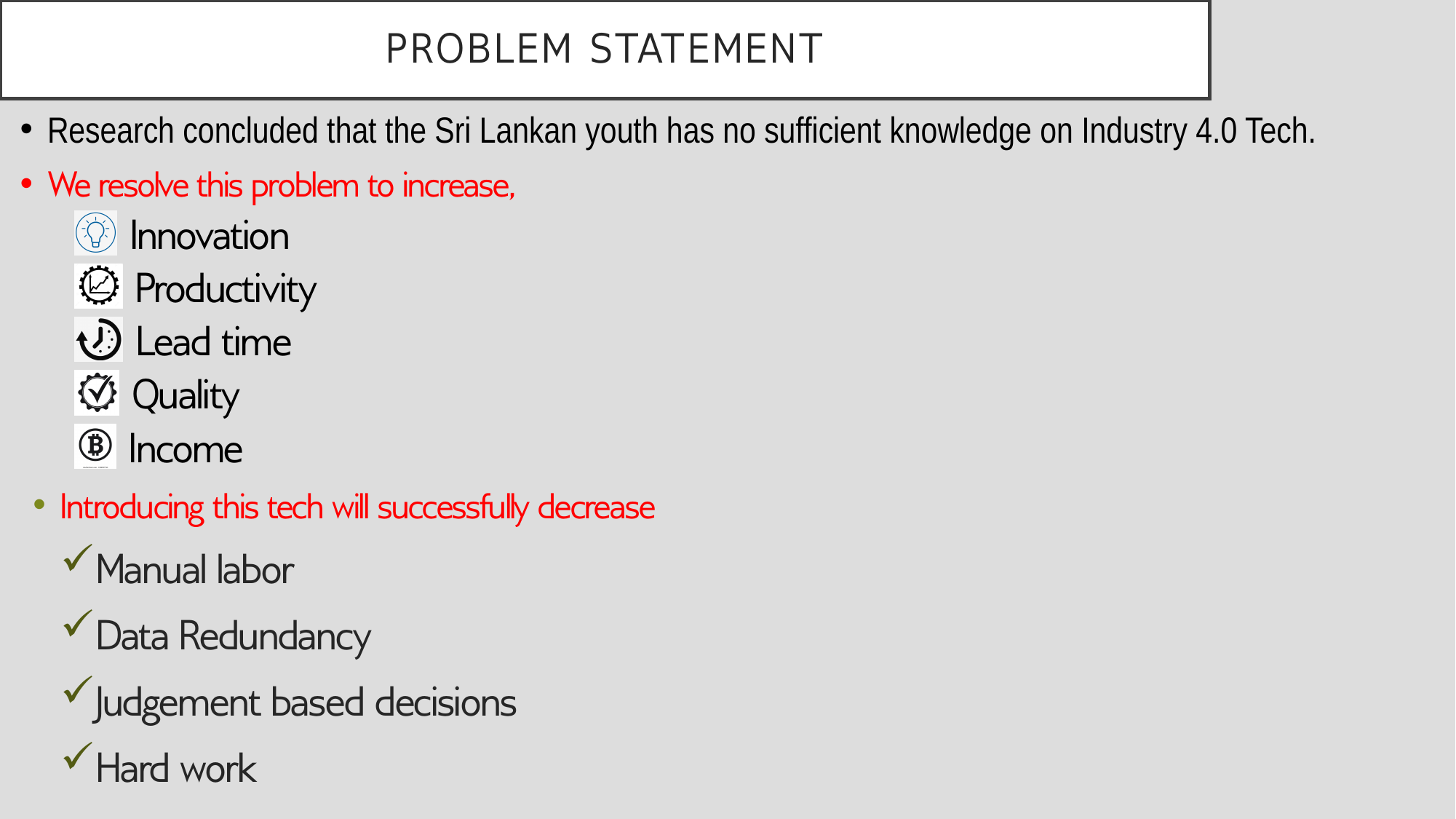

# Problem Statement
Research concluded that the Sri Lankan youth has no sufficient knowledge on Industry 4.0 Tech.
We resolve this problem to increase,
 Innovation
 Productivity
 Lead time
 Quality
 Income

Introducing this tech will successfully decrease
Manual labor
Data Redundancy
Judgement based decisions
Hard work